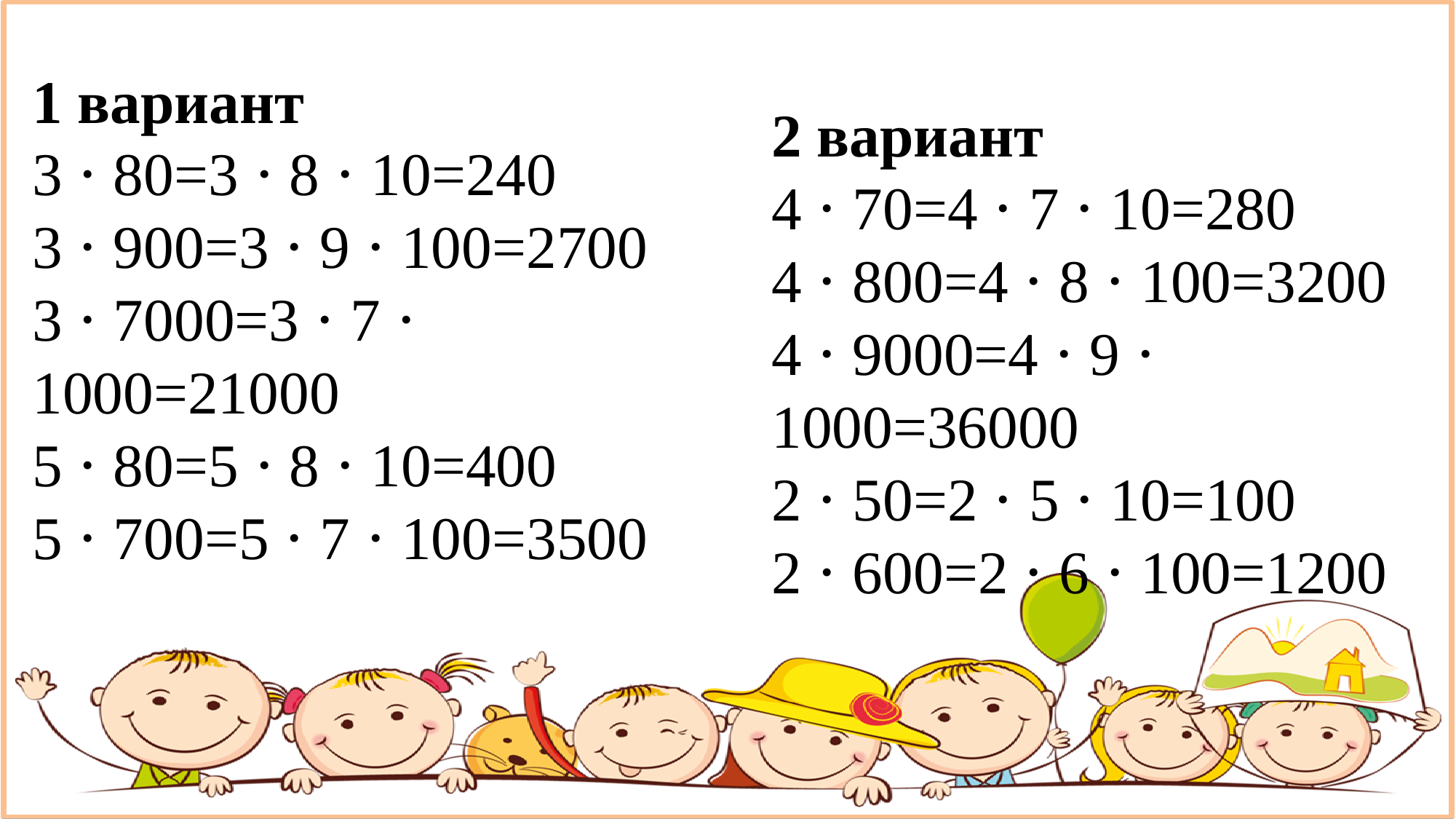

#
1 вариант
3 ⋅ 80=3 ⋅ 8 ⋅ 10=240
3 ⋅ 900=3 ⋅ 9 ⋅ 100=2700
3 ⋅ 7000=3 ⋅ 7 ⋅ 1000=21000
5 ⋅ 80=5 ⋅ 8 ⋅ 10=400
5 ⋅ 700=5 ⋅ 7 ⋅ 100=3500
2 вариант
4 ⋅ 70=4 ⋅ 7 ⋅ 10=280
4 ⋅ 800=4 ⋅ 8 ⋅ 100=3200
4 ⋅ 9000=4 ⋅ 9 ⋅ 1000=36000
2 ⋅ 50=2 ⋅ 5 ⋅ 10=100
2 ⋅ 600=2 ⋅ 6 ⋅ 100=1200